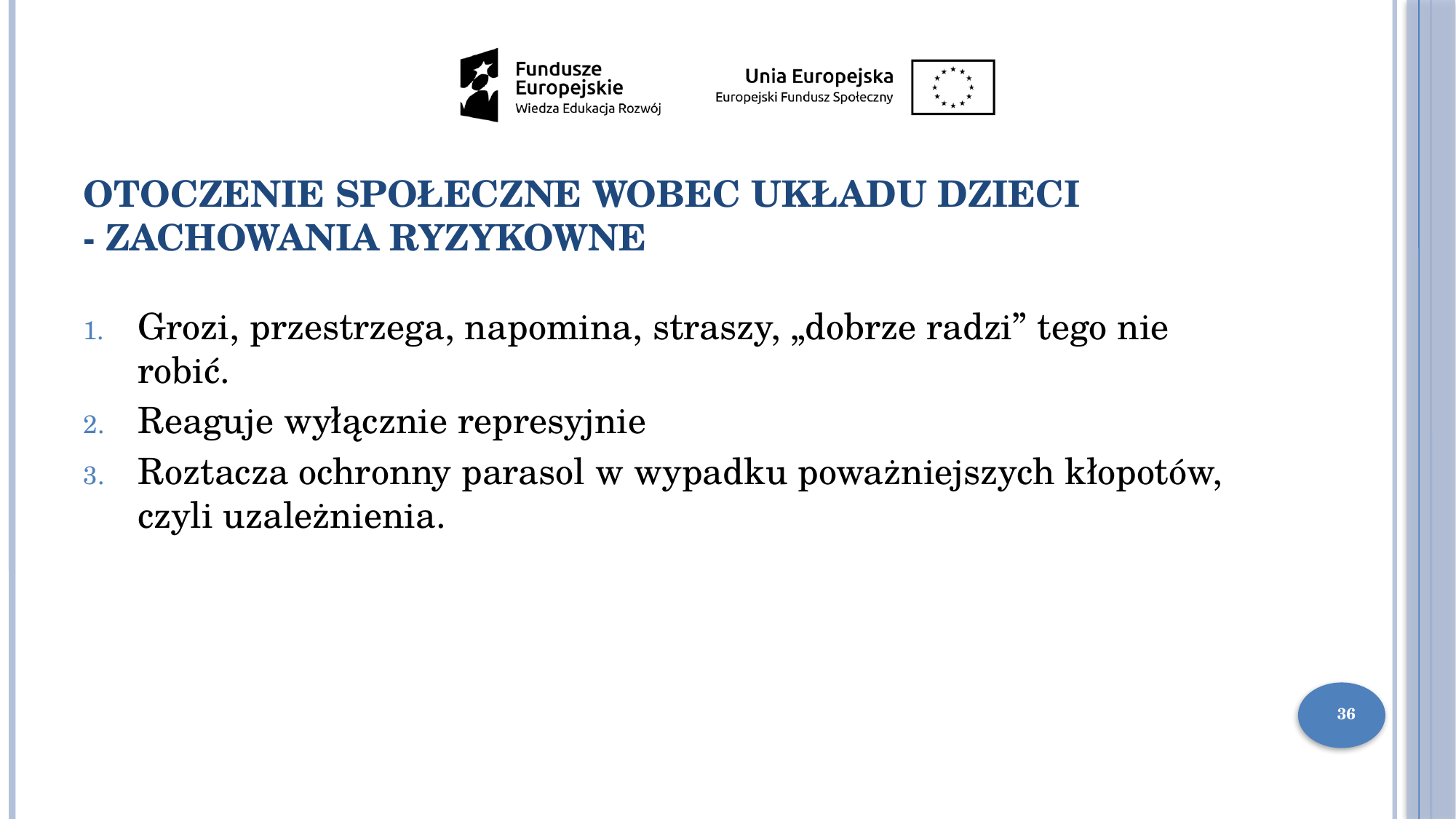

Otoczenie społeczne wobec układu dzieci
- ZACHOWANIA RYZYKOWNE
Grozi, przestrzega, napomina, straszy, „dobrze radzi” tego nie robić.
Reaguje wyłącznie represyjnie
Roztacza ochronny parasol w wypadku poważniejszych kłopotów, czyli uzależnienia.

36